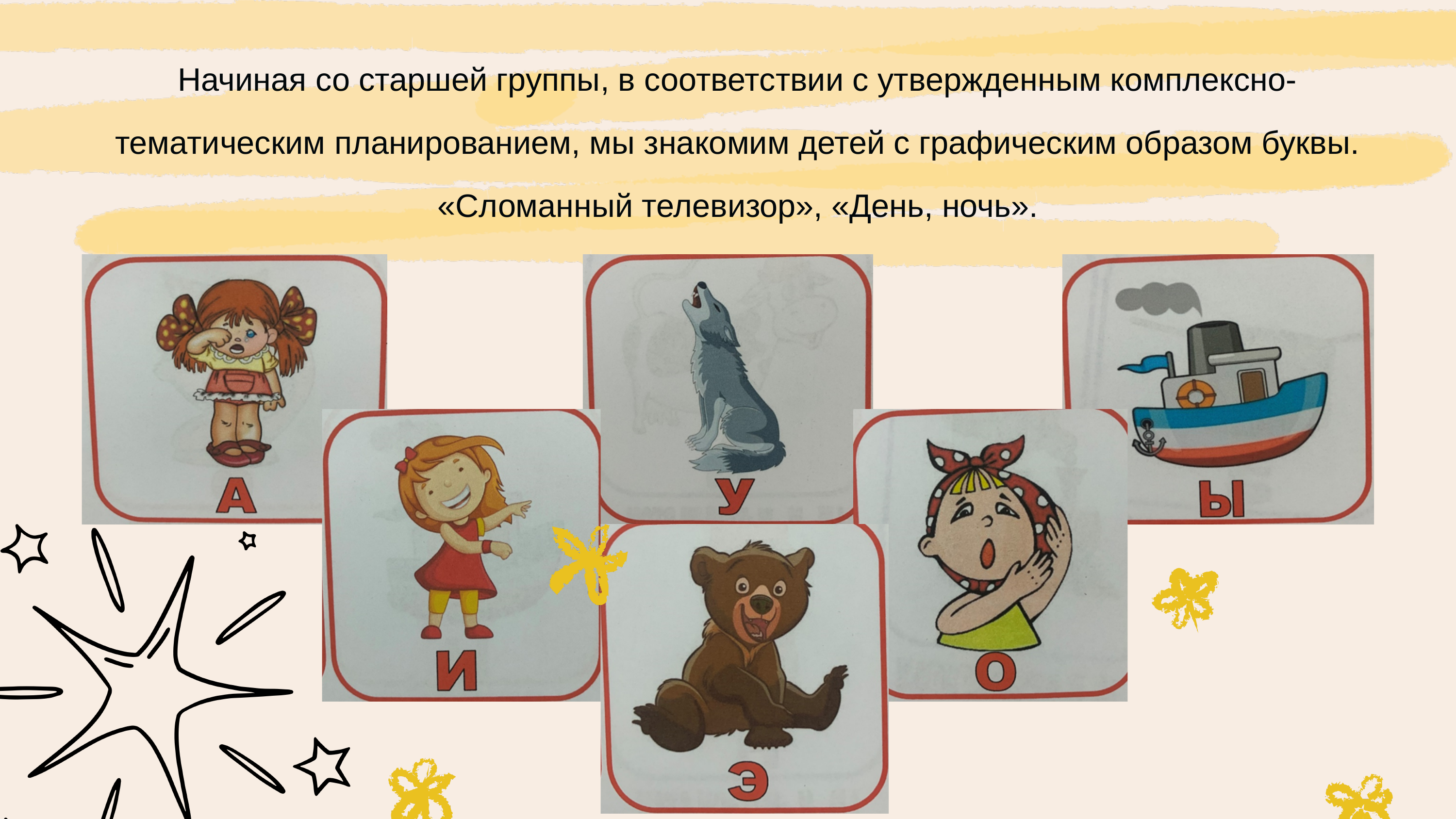

Начиная со старшей группы, в соответствии с утвержденным комплексно-тематическим планированием, мы знакомим детей с графическим образом буквы.
 «Сломанный телевизор», «День, ночь».